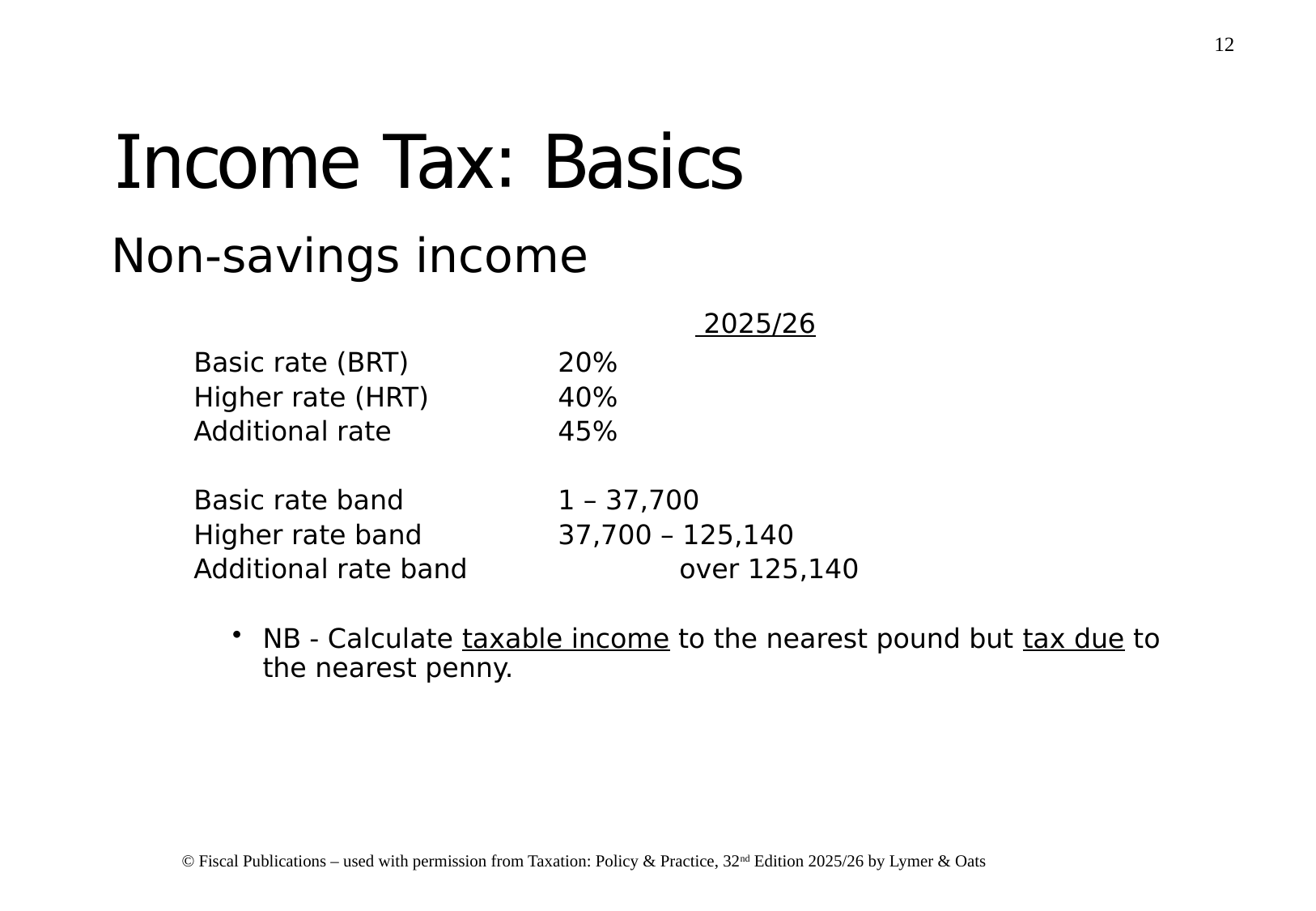

# Income Tax: Basics
Non-savings income
					 2025/26
	Basic rate (BRT)		20%
	Higher rate (HRT)		40%
	Additional rate		45%

	Basic rate band		1 – 37,700
	Higher rate band		37,700 – 125,140
	Additional rate band		over 125,140

NB - Calculate taxable income to the nearest pound but tax due to the nearest penny.